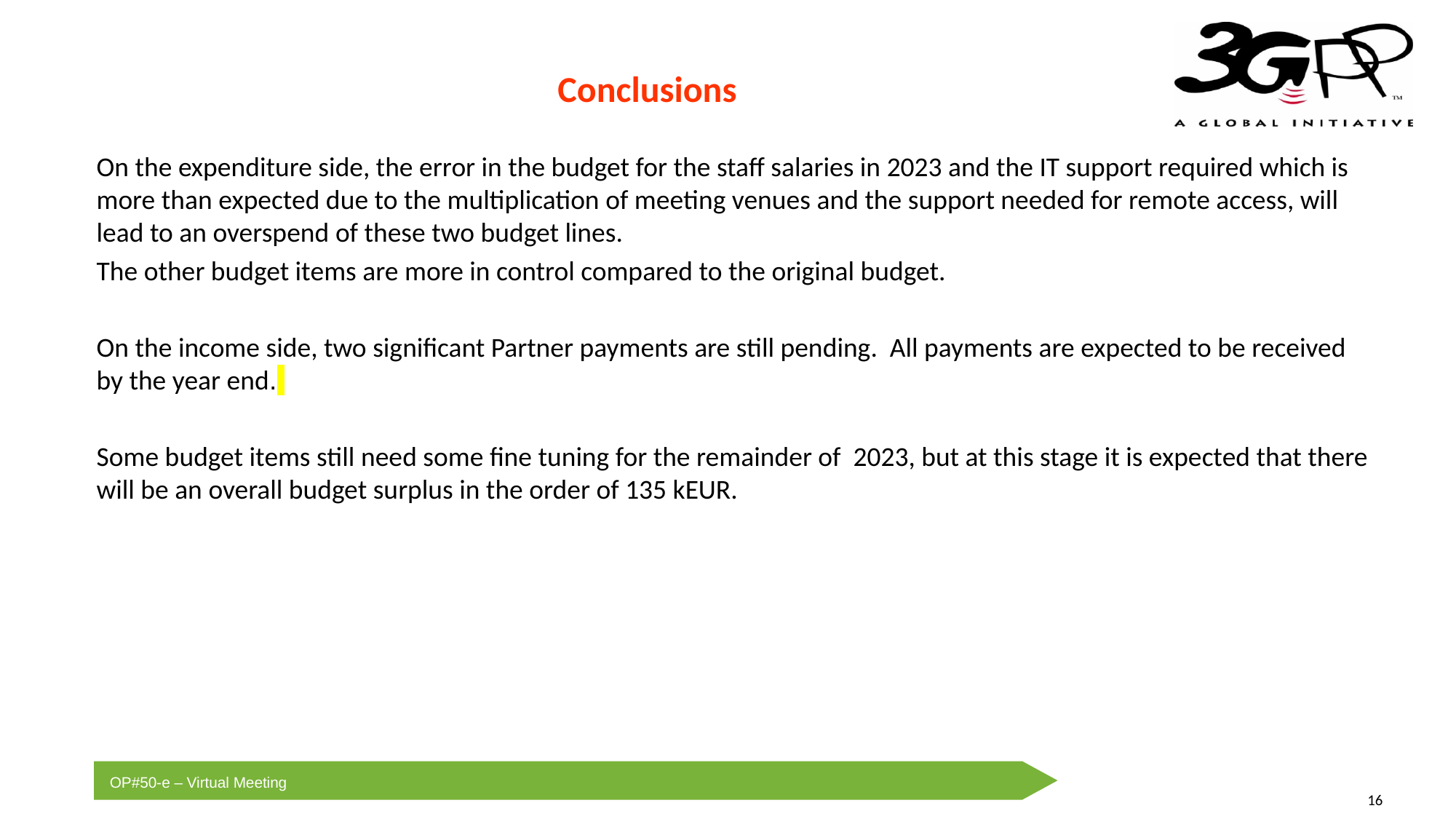

Conclusions
On the expenditure side, the error in the budget for the staff salaries in 2023 and the IT support required which is more than expected due to the multiplication of meeting venues and the support needed for remote access, will lead to an overspend of these two budget lines.
The other budget items are more in control compared to the original budget.

On the income side, two significant Partner payments are still pending.  All payments are expected to be received by the year end.

Some budget items still need some fine tuning for the remainder of  2023, but at this stage it is expected that there will be an overall budget surplus in the order of 135 kEUR.